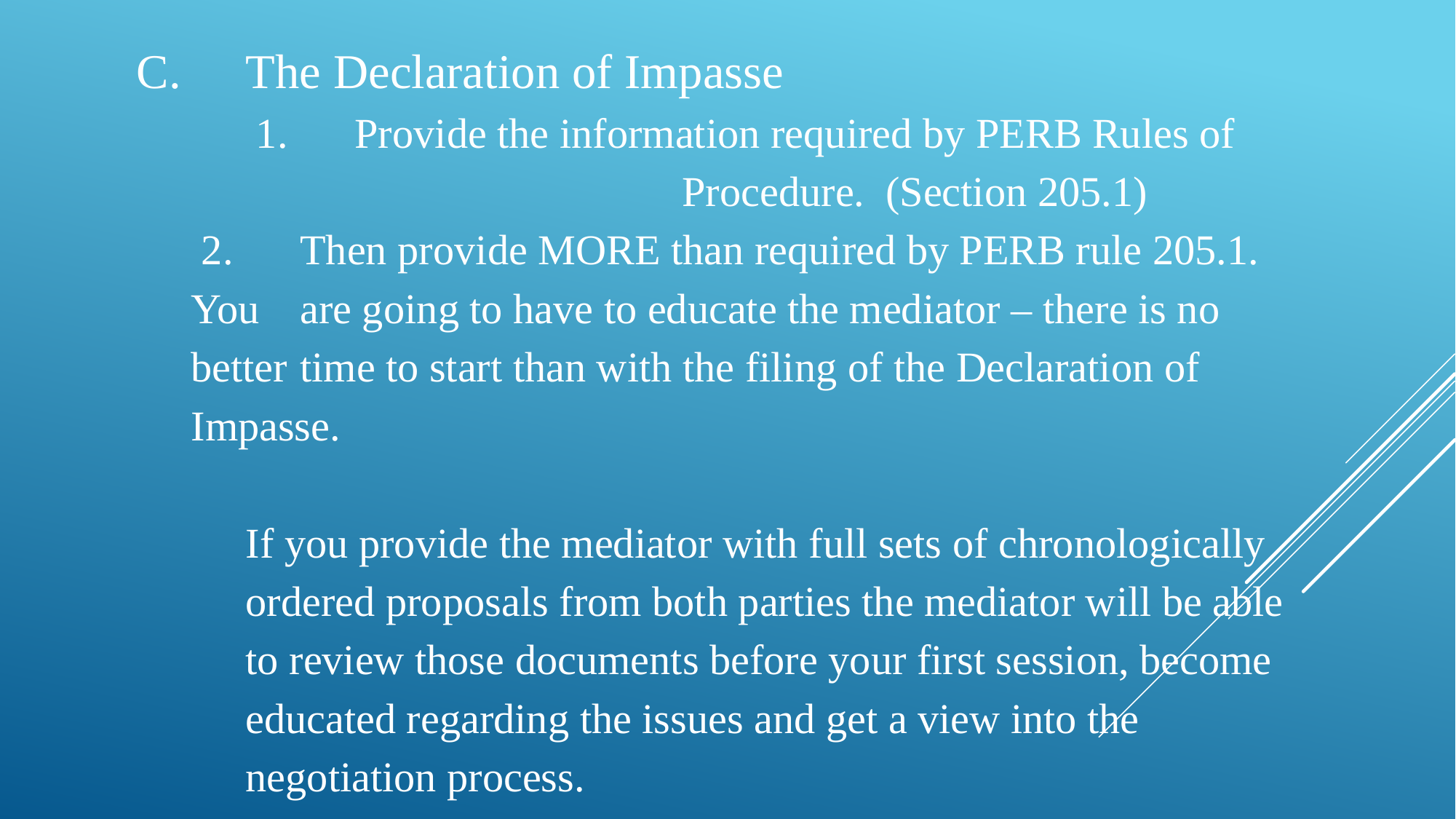

C.	The Declaration of Impasse
	 1.	Provide the information required by PERB Rules of 					Procedure.  (Section 205.1)
 2.	Then provide MORE than required by PERB rule 205.1.  You 	are going to have to educate the mediator – there is no better 	time to start than with the filing of the Declaration of 	Impasse.

If you provide the mediator with full sets of chronologically ordered proposals from both parties the mediator will be able to review those documents before your first session, become educated regarding the issues and get a view into the negotiation process.